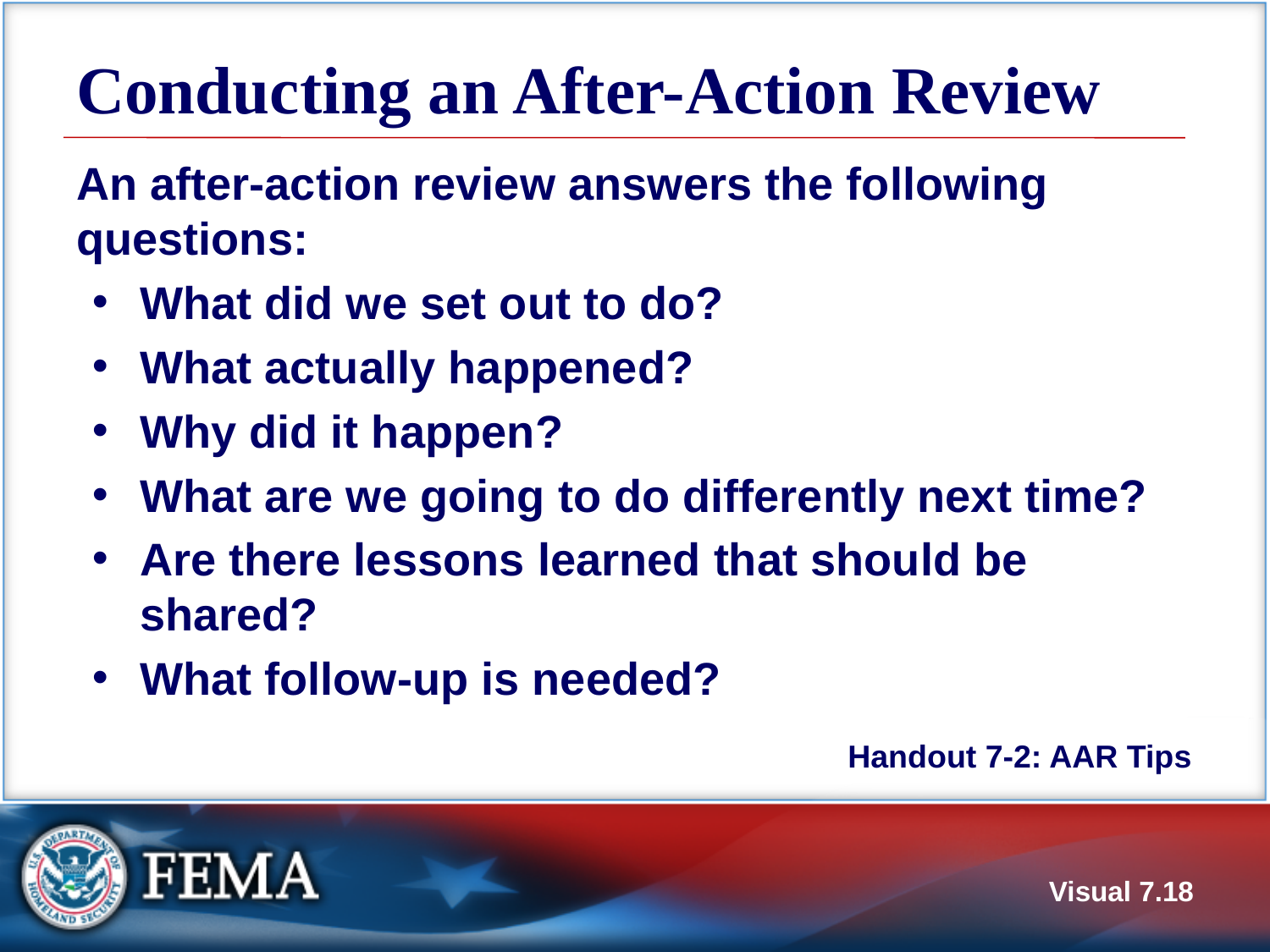

# Conducting an After-Action Review
An after-action review answers the following questions:
What did we set out to do?
What actually happened?
Why did it happen?
What are we going to do differently next time?
Are there lessons learned that should be shared?
What follow-up is needed?
Handout 7-2: AAR Tips
Handout 7-2: AAR Tips
Visual 7.18